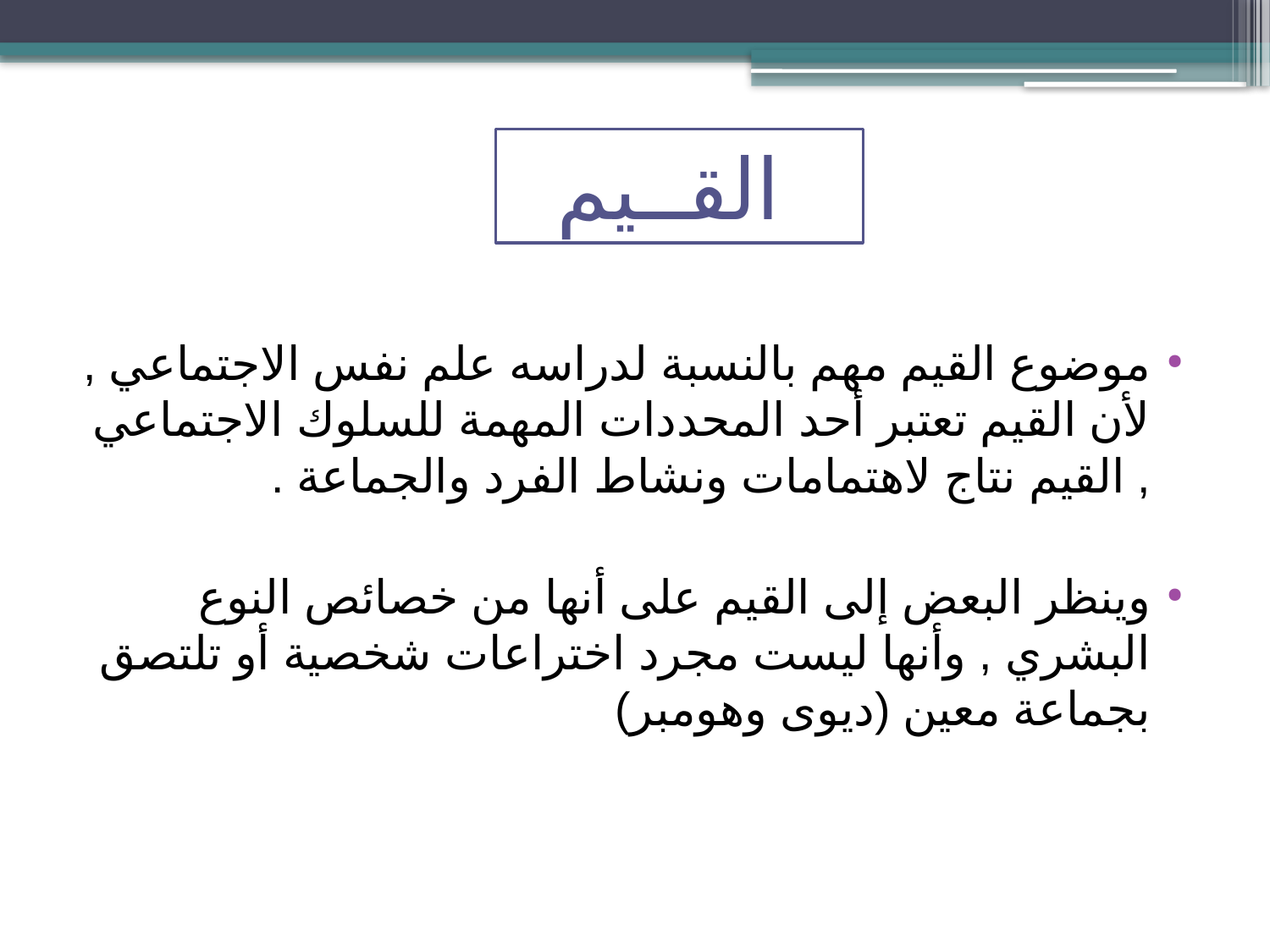

القــيم
موضوع القيم مهم بالنسبة لدراسه علم نفس الاجتماعي , لأن القيم تعتبر أحد المحددات المهمة للسلوك الاجتماعي , القيم نتاج لاهتمامات ونشاط الفرد والجماعة .

وينظر البعض إلى القيم على أنها من خصائص النوع البشري , وأنها ليست مجرد اختراعات شخصية أو تلتصق بجماعة معين (ديوى وهومبر)